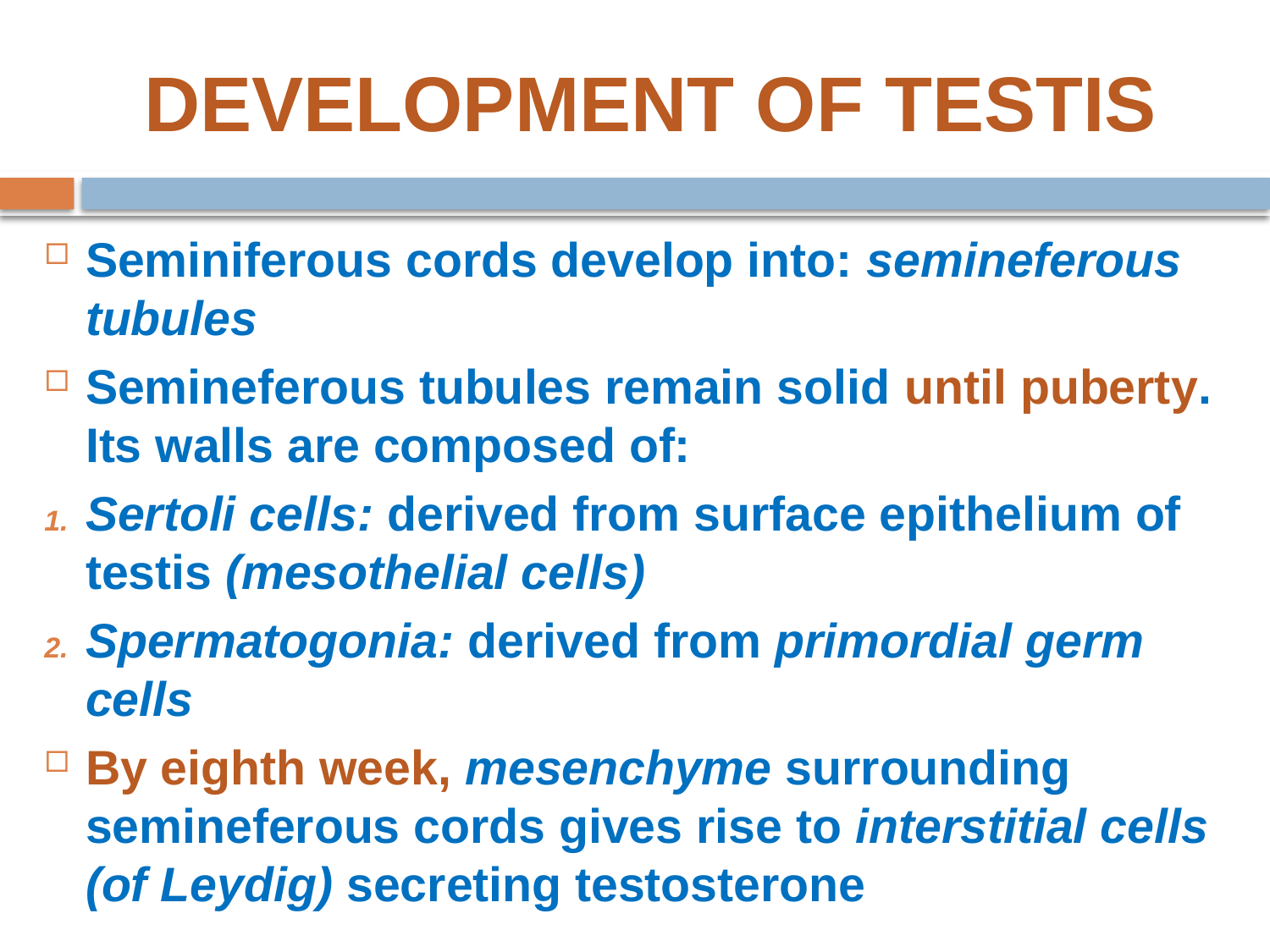

# DEVELOPMENT OF TESTIS
Seminiferous cords develop into: semineferous tubules
Semineferous tubules remain solid until puberty. Its walls are composed of:
Sertoli cells: derived from surface epithelium of testis (mesothelial cells)
Spermatogonia: derived from primordial germ cells
By eighth week, mesenchyme surrounding semineferous cords gives rise to interstitial cells (of Leydig) secreting testosterone